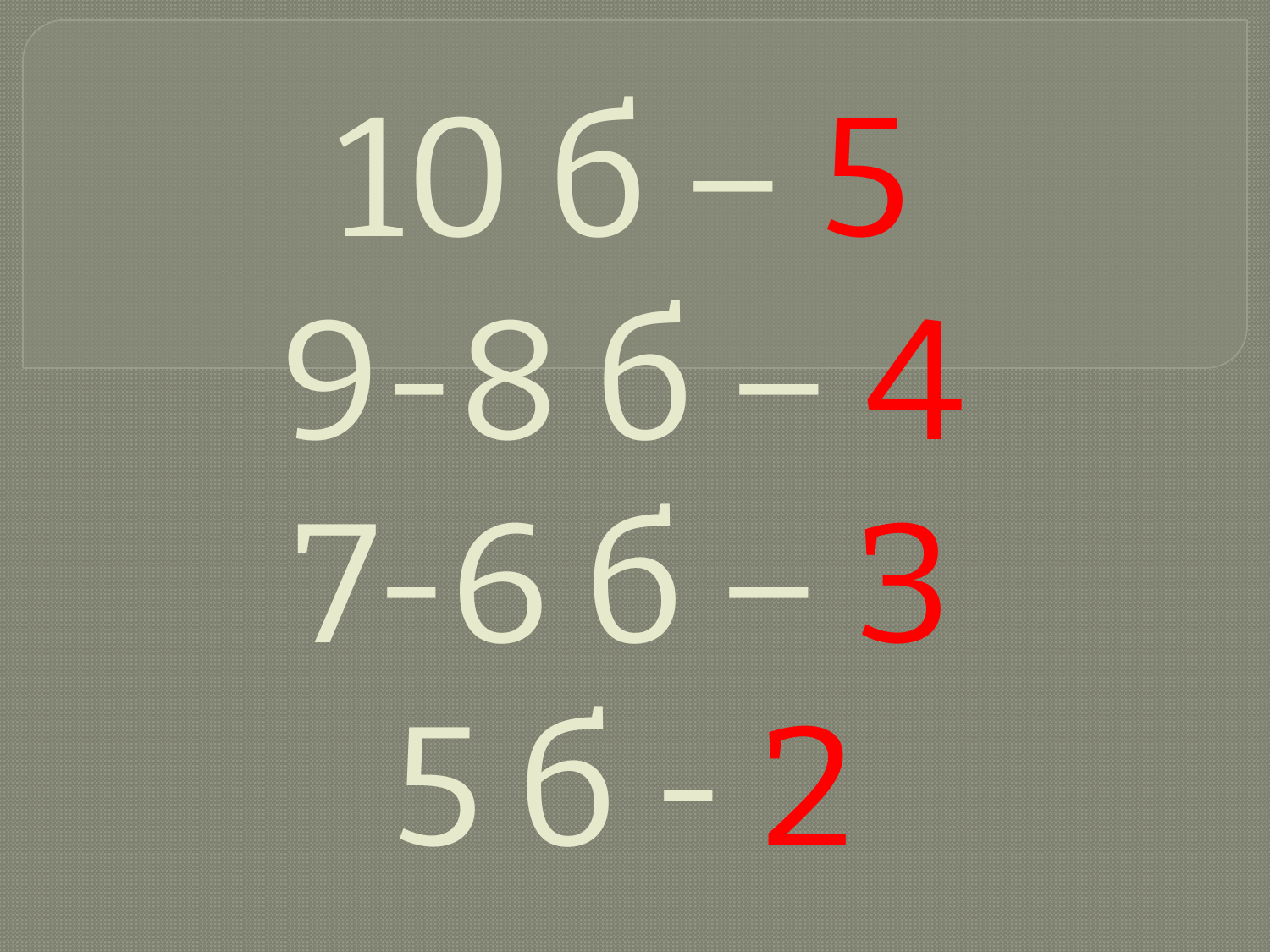

# 10 б – 5 9-8 б – 4 7-6 б – 3 5 б - 2